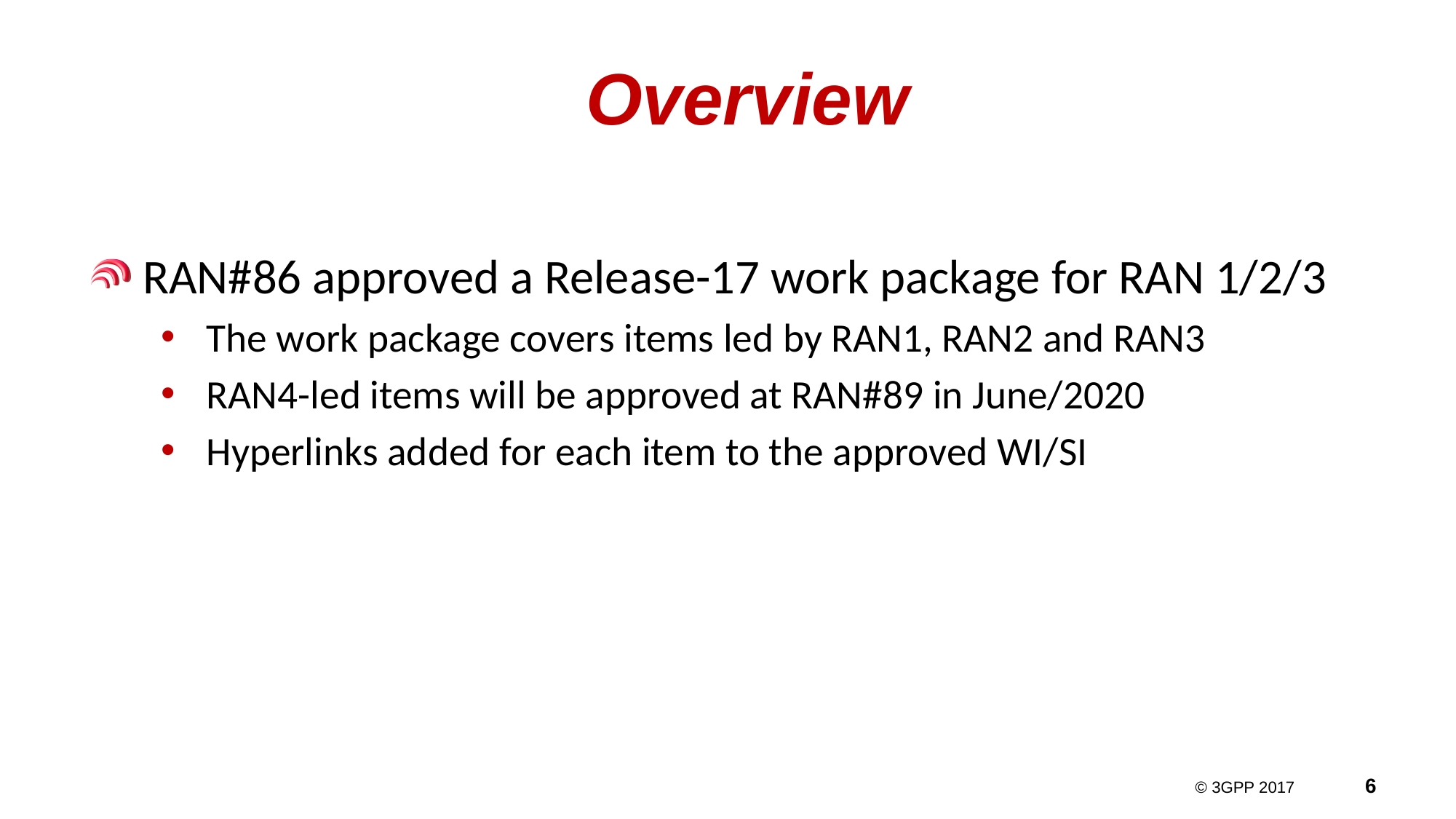

# Overview
RAN#86 approved a Release-17 work package for RAN 1/2/3
The work package covers items led by RAN1, RAN2 and RAN3
RAN4-led items will be approved at RAN#89 in June/2020
Hyperlinks added for each item to the approved WI/SI